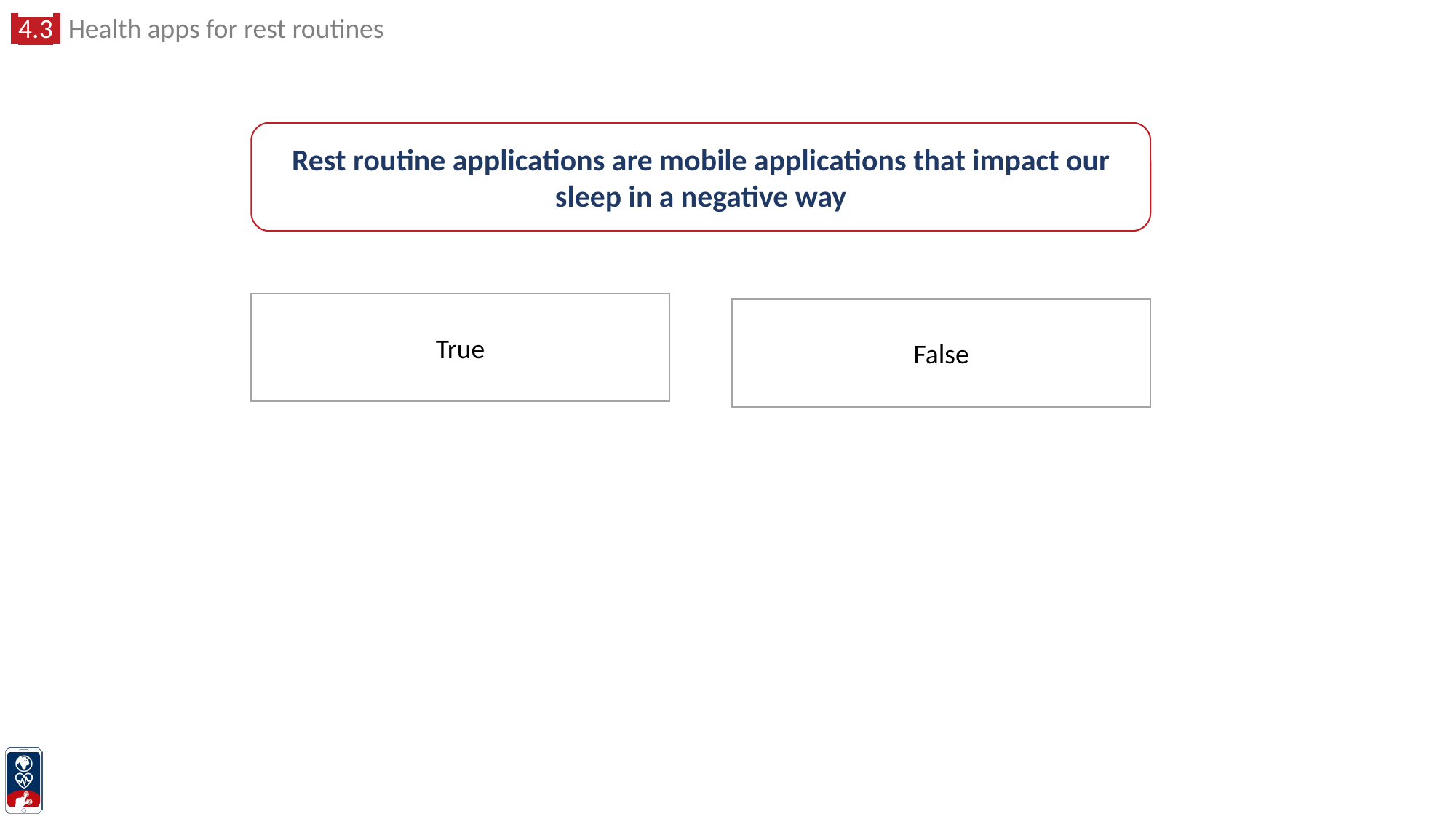

Rest routine applications are mobile applications that impact our sleep in a negative way
True
False